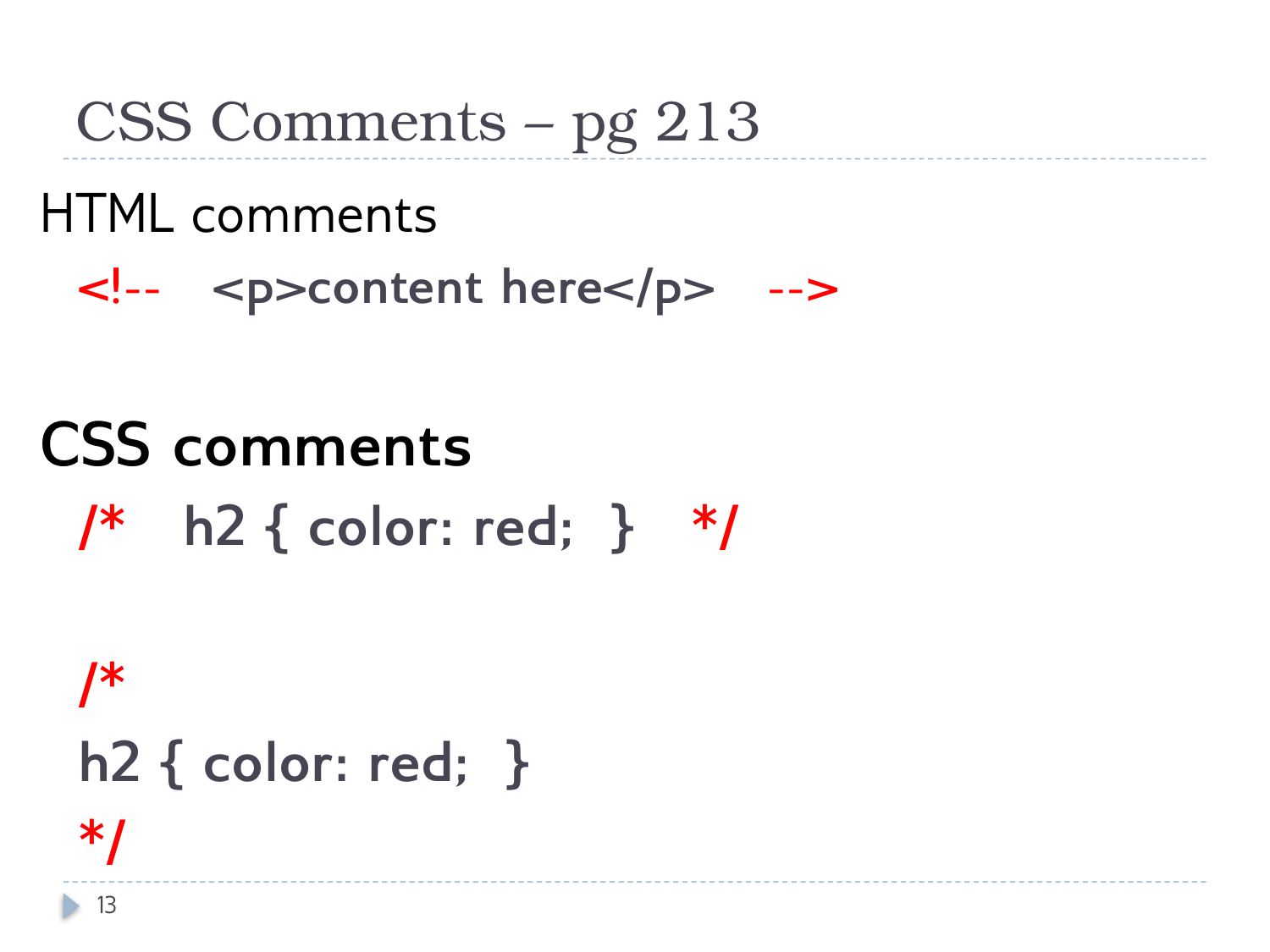

# CSS Comments – pg 213
HTML comments
<!--   <p>content here</p>   -->

CSS comments
/*   h2 { color: red;  }   */

/*
h2 { color: red;  }
*/

13